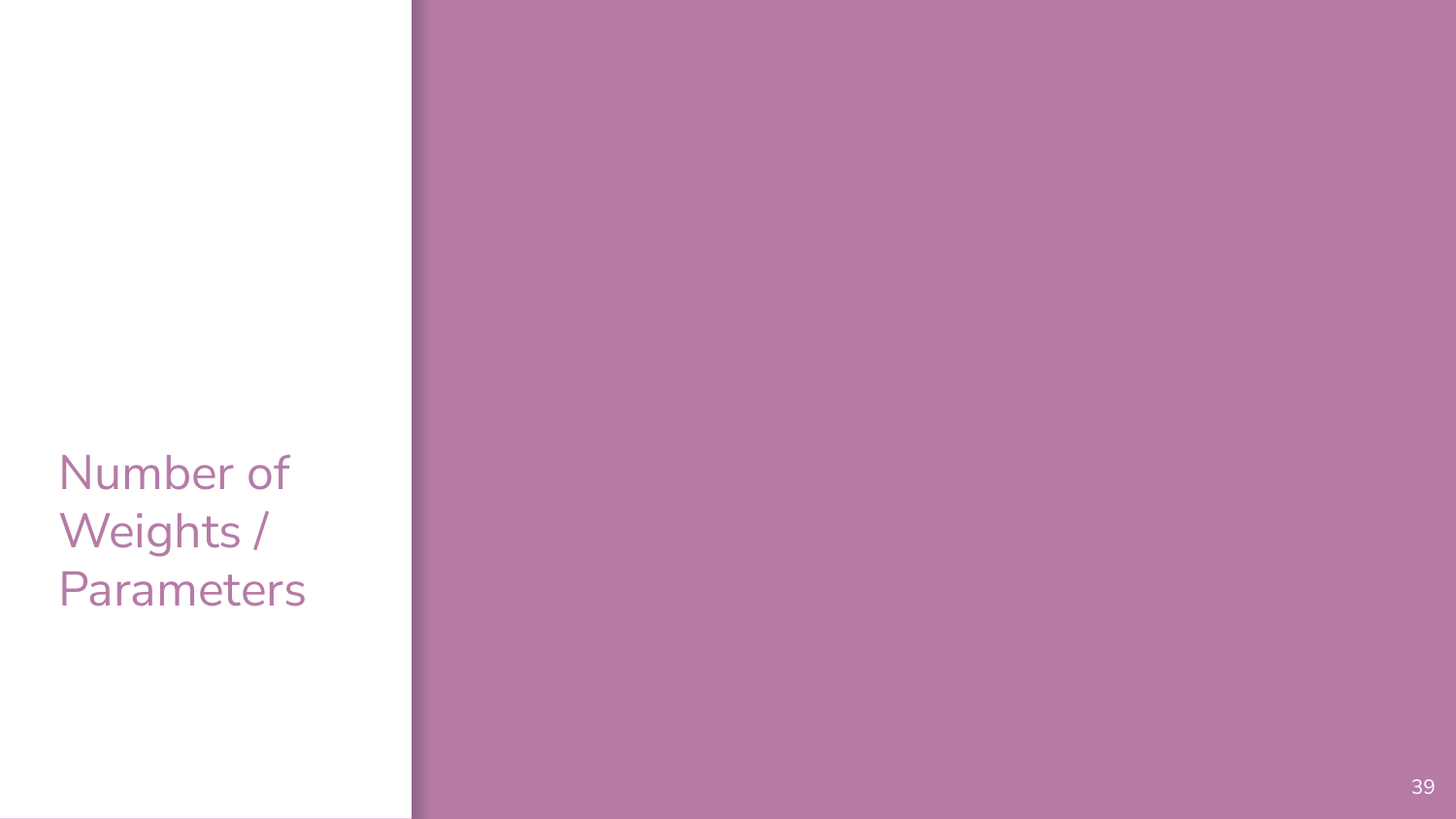

# Number of Weights / Parameters

39